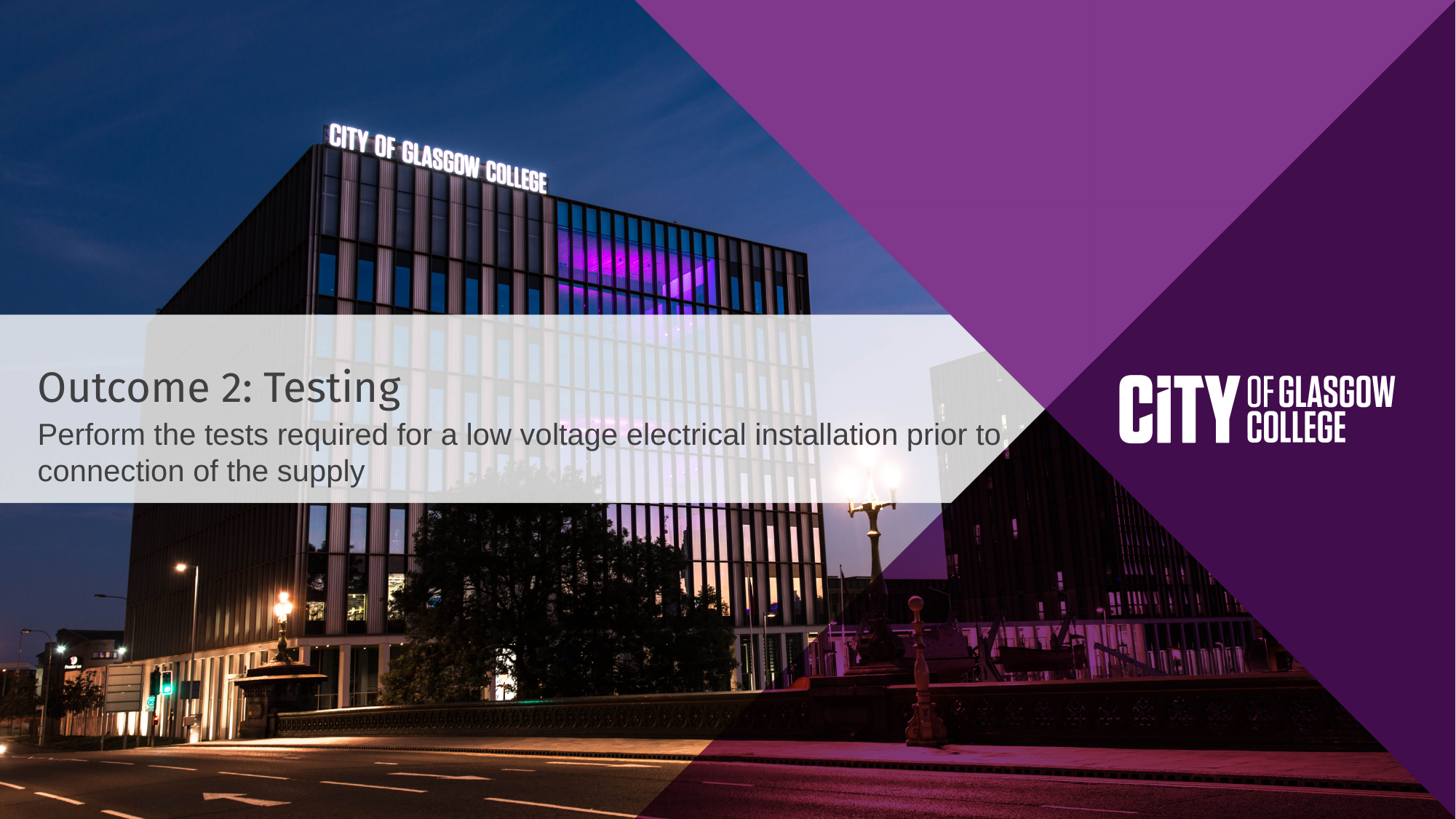

# Outcome 2: Testing
Perform the tests required for a low voltage electrical installation prior to connection of the supply